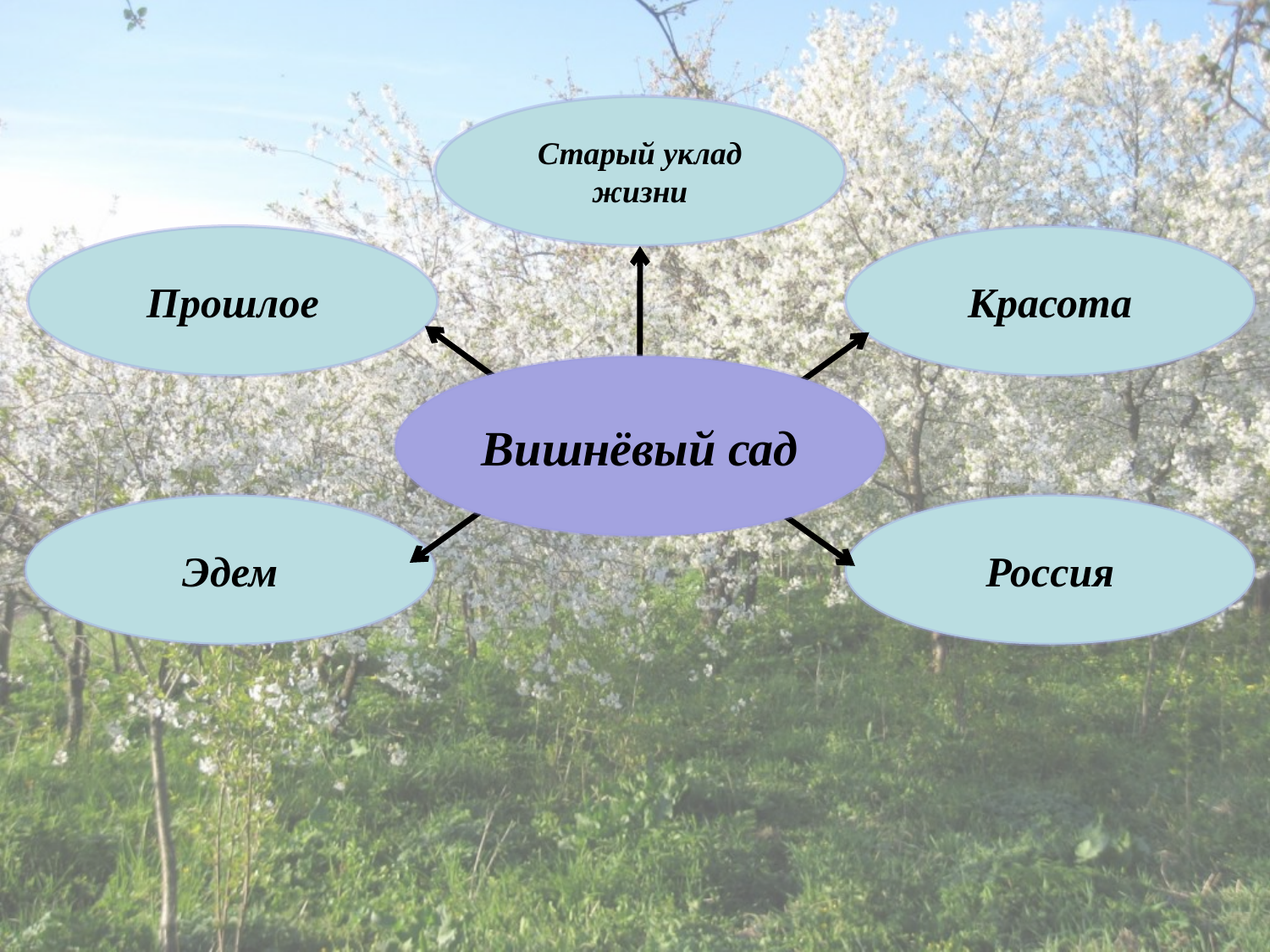

Старый уклад жизни
Прошлое
Красота
Вишнёвый сад
Эдем
Россия